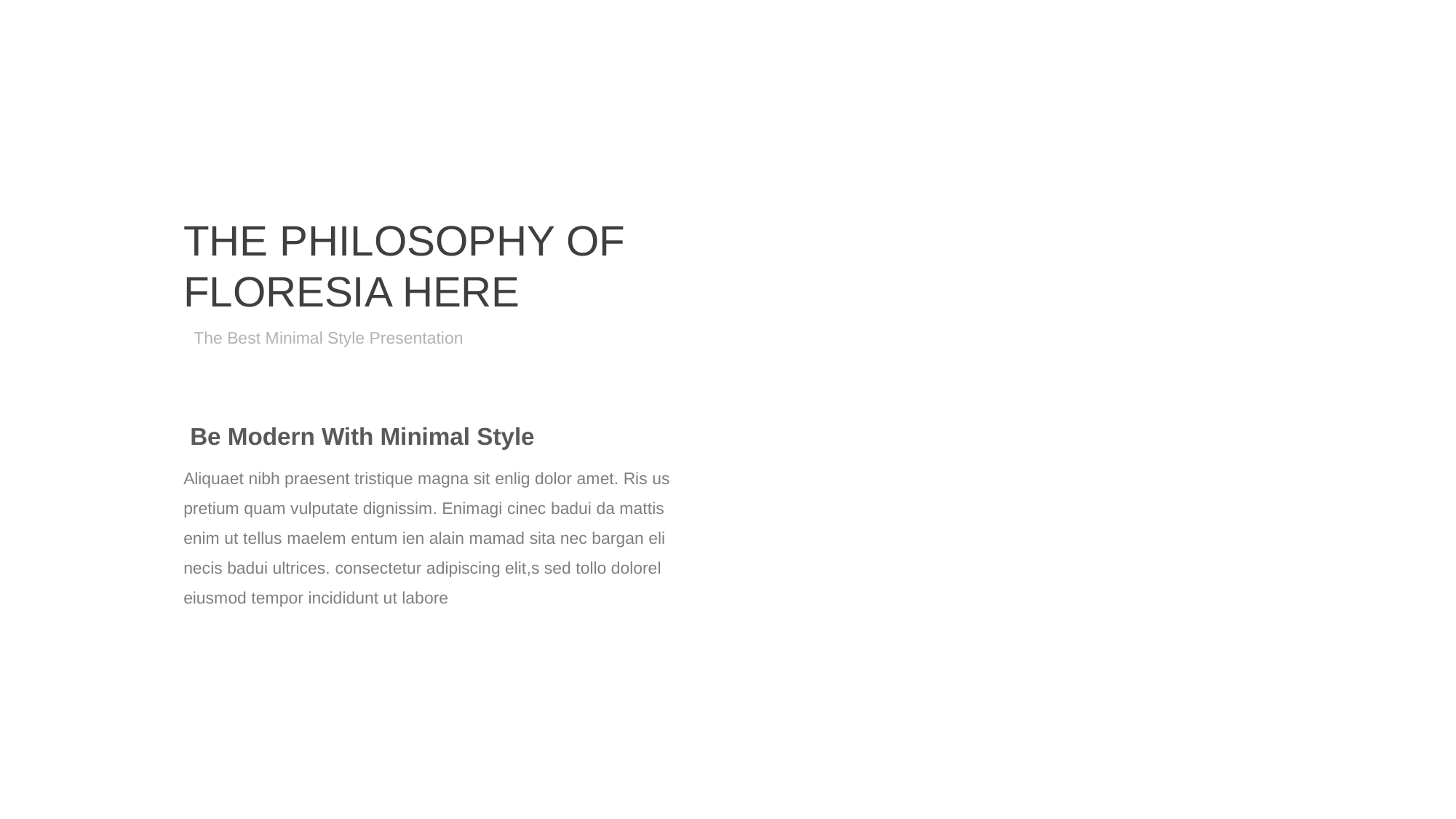

THE PHILOSOPHY OF FLORESIA HERE
The Best Minimal Style Presentation
Be Modern With Minimal Style

Aliquaet nibh praesent tristique magna sit enlig dolor amet. Ris us pretium quam vulputate dignissim. Enimagi cinec badui da mattis enim ut tellus maelem entum ien alain mamad sita nec bargan eli necis badui ultrices. consectetur adipiscing elit,s sed tollo dolorel eiusmod tempor incididunt ut labore